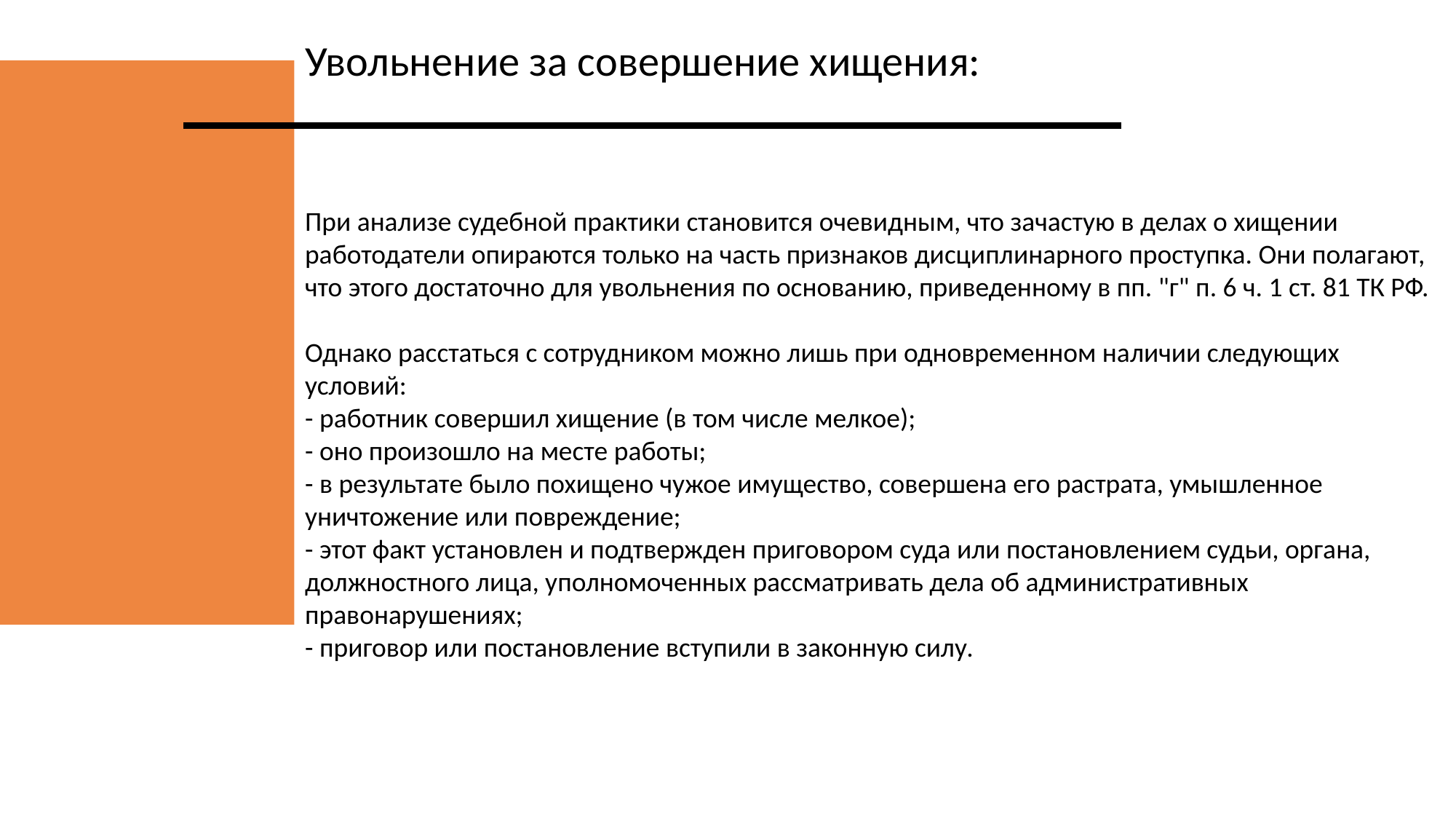

Увольнение за совершение хищения:

При анализе судебной практики становится очевидным, что зачастую в делах о хищении работодатели опираются только на часть признаков дисциплинарного проступка. Они полагают, что этого достаточно для увольнения по основанию, приведенному в пп. "г" п. 6 ч. 1 ст. 81 ТК РФ.

Однако расстаться с сотрудником можно лишь при одновременном наличии следующих условий:
- работник совершил хищение (в том числе мелкое);
- оно произошло на месте работы;
- в результате было похищено чужое имущество, совершена его растрата, умышленное уничтожение или повреждение;
- этот факт установлен и подтвержден приговором суда или постановлением судьи, органа, должностного лица, уполномоченных рассматривать дела об административных правонарушениях;
- приговор или постановление вступили в законную силу.